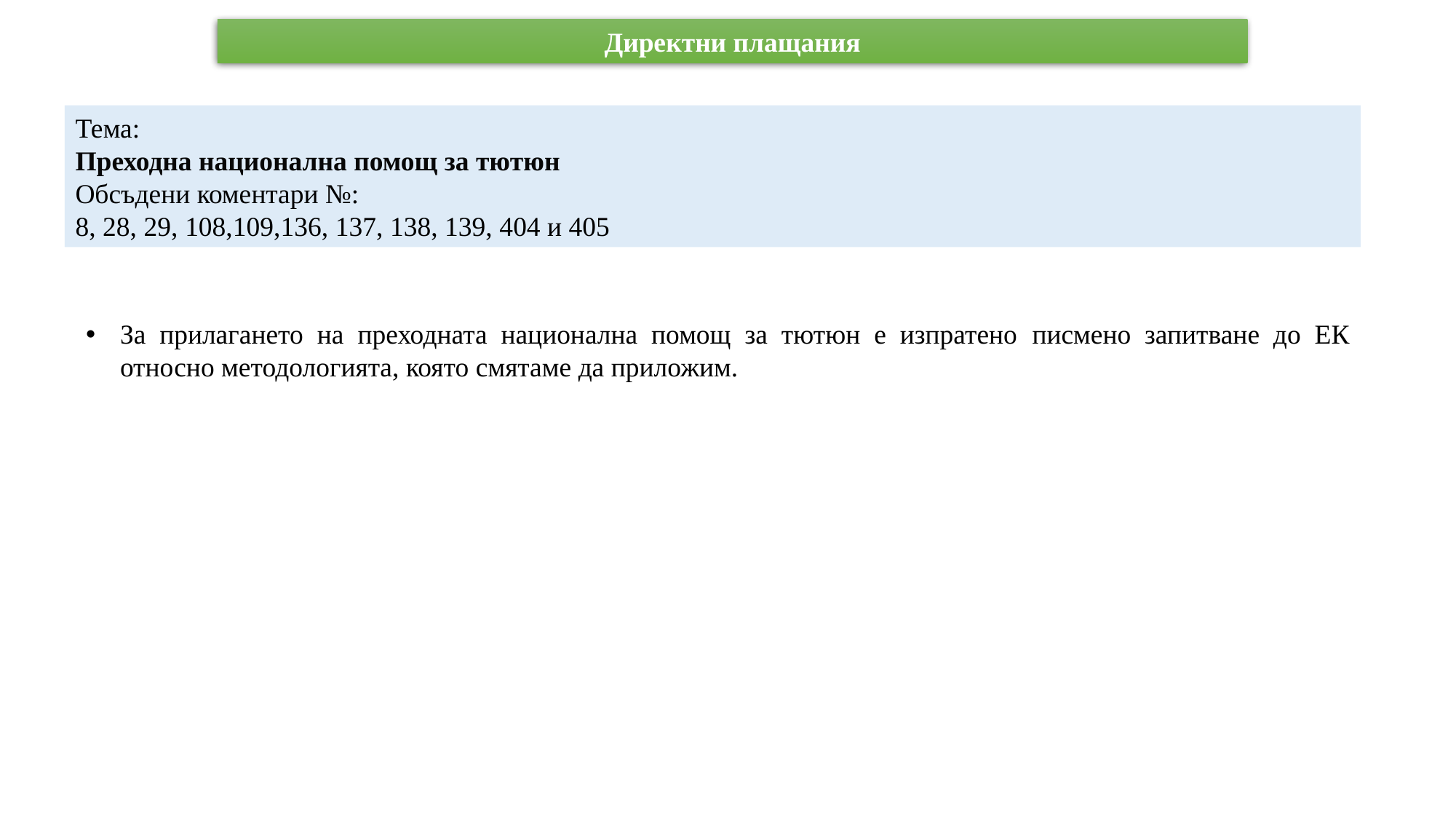

Директни плащания
Тема:
Преходна национална помощ за тютюн
Обсъдени коментари №:
8, 28, 29, 108,109,136, 137, 138, 139, 404 и 405
За прилагането на преходната национална помощ за тютюн е изпратено писмено запитване до ЕК относно методологията, която смятаме да приложим.